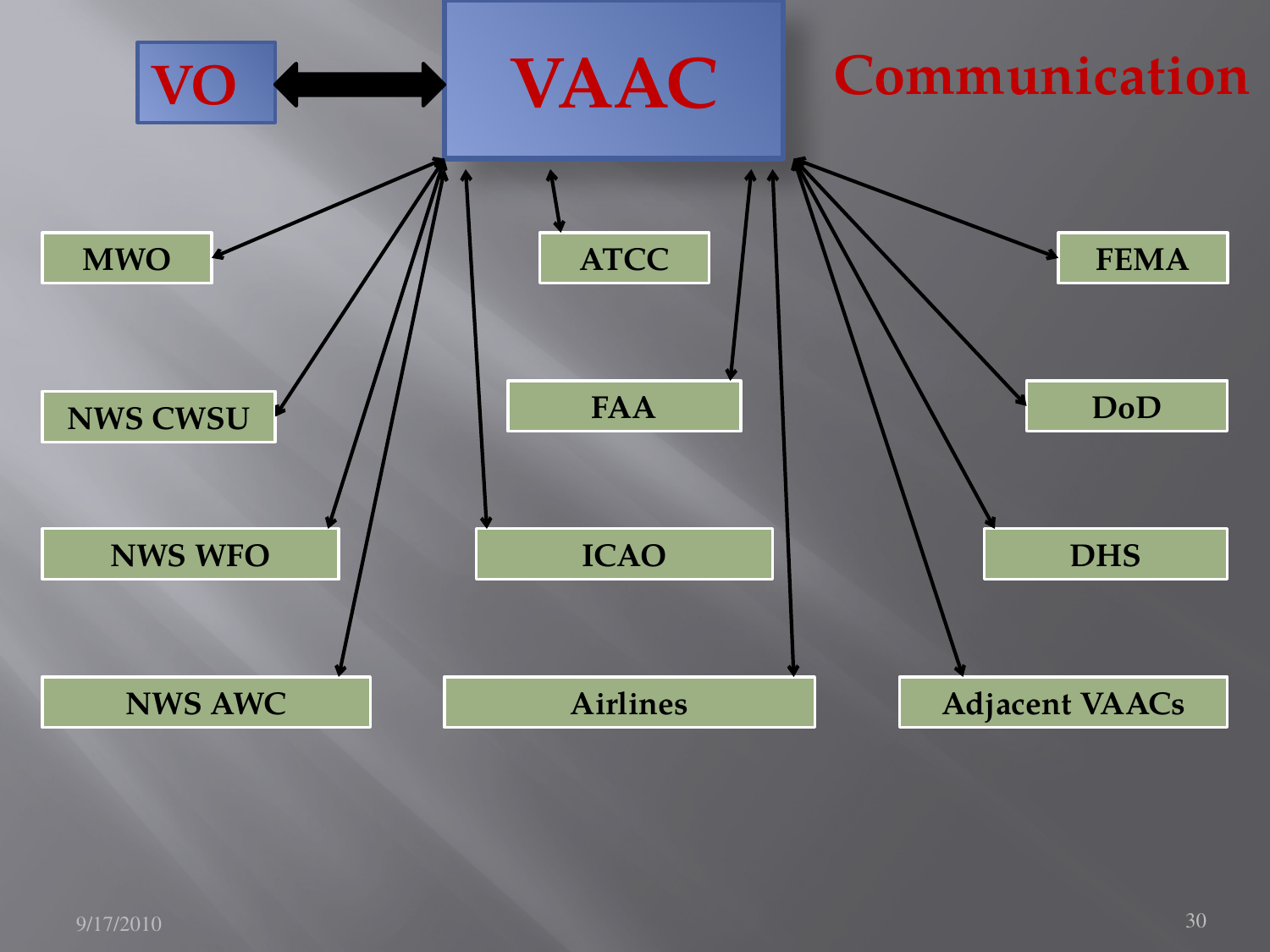

# VAAC
Communication
VO

MWO
ATCC
FEMA
FAA
DoD
NWS CWSU
NWS WFO
ICAO
DHS
NWS AWC
Airlines
Adjacent VAACs
9/17/2010
30